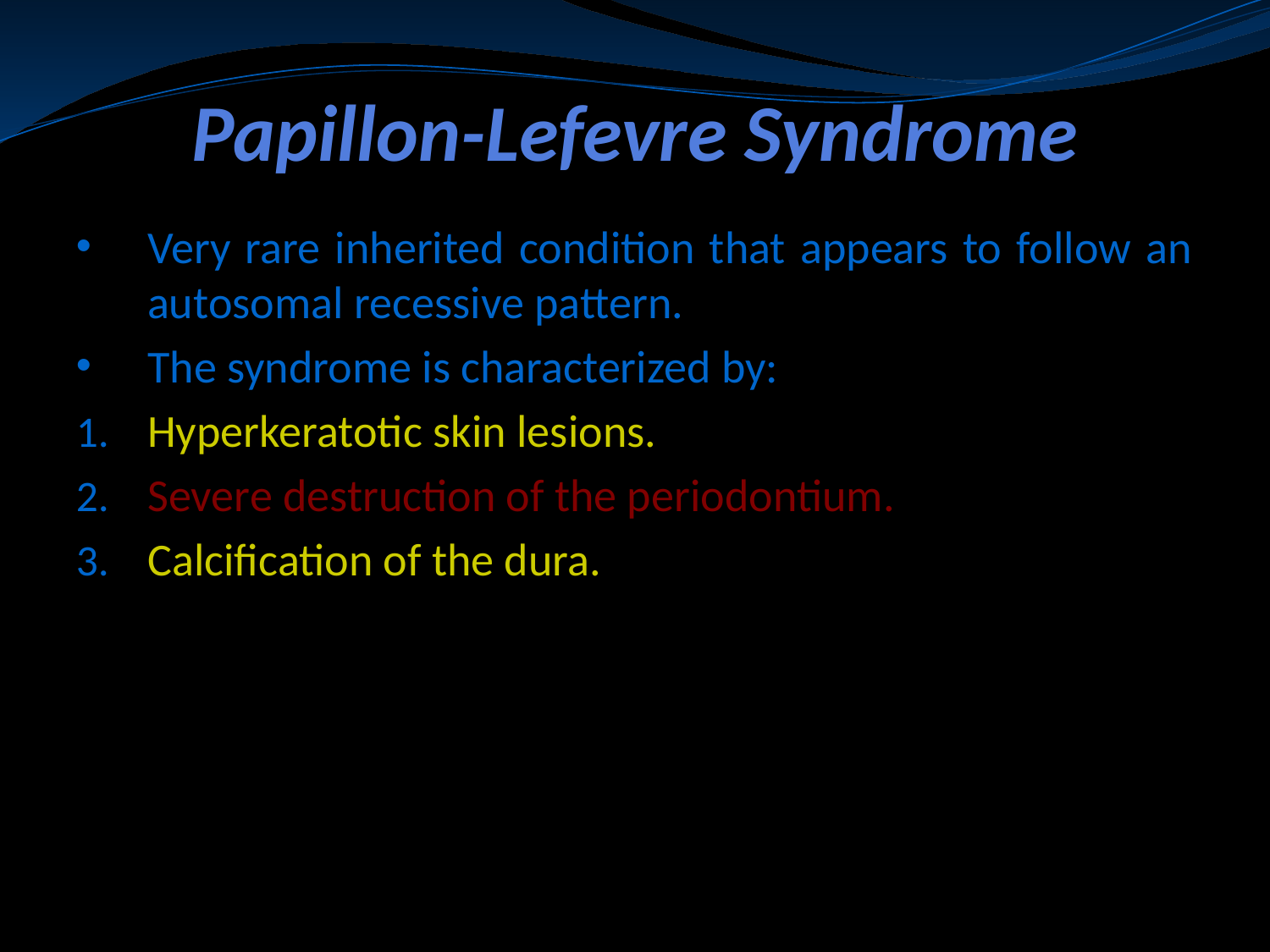

# Papillon-Lefevre Syndrome
Very rare inherited condition that appears to follow an autosomal recessive pattern.
The syndrome is characterized by:
Hyperkeratotic skin lesions.
Severe destruction of the periodontium.
Calcification of the dura.